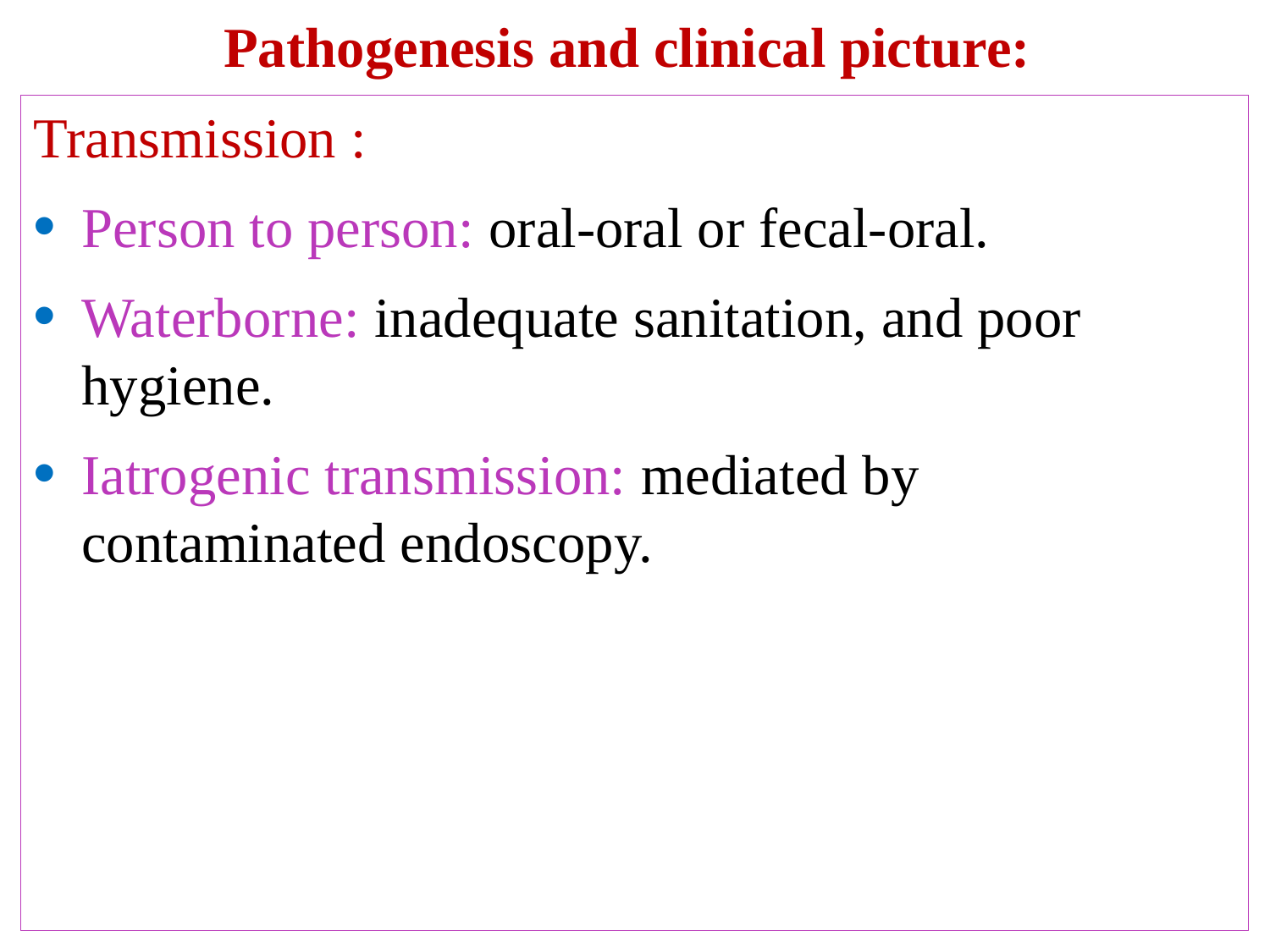

# Pathogenesis and clinical picture:
Transmission :
Person to person: oral-oral or fecal-oral.
Waterborne: inadequate sanitation, and poor hygiene.
Iatrogenic transmission: mediated by contaminated endoscopy.